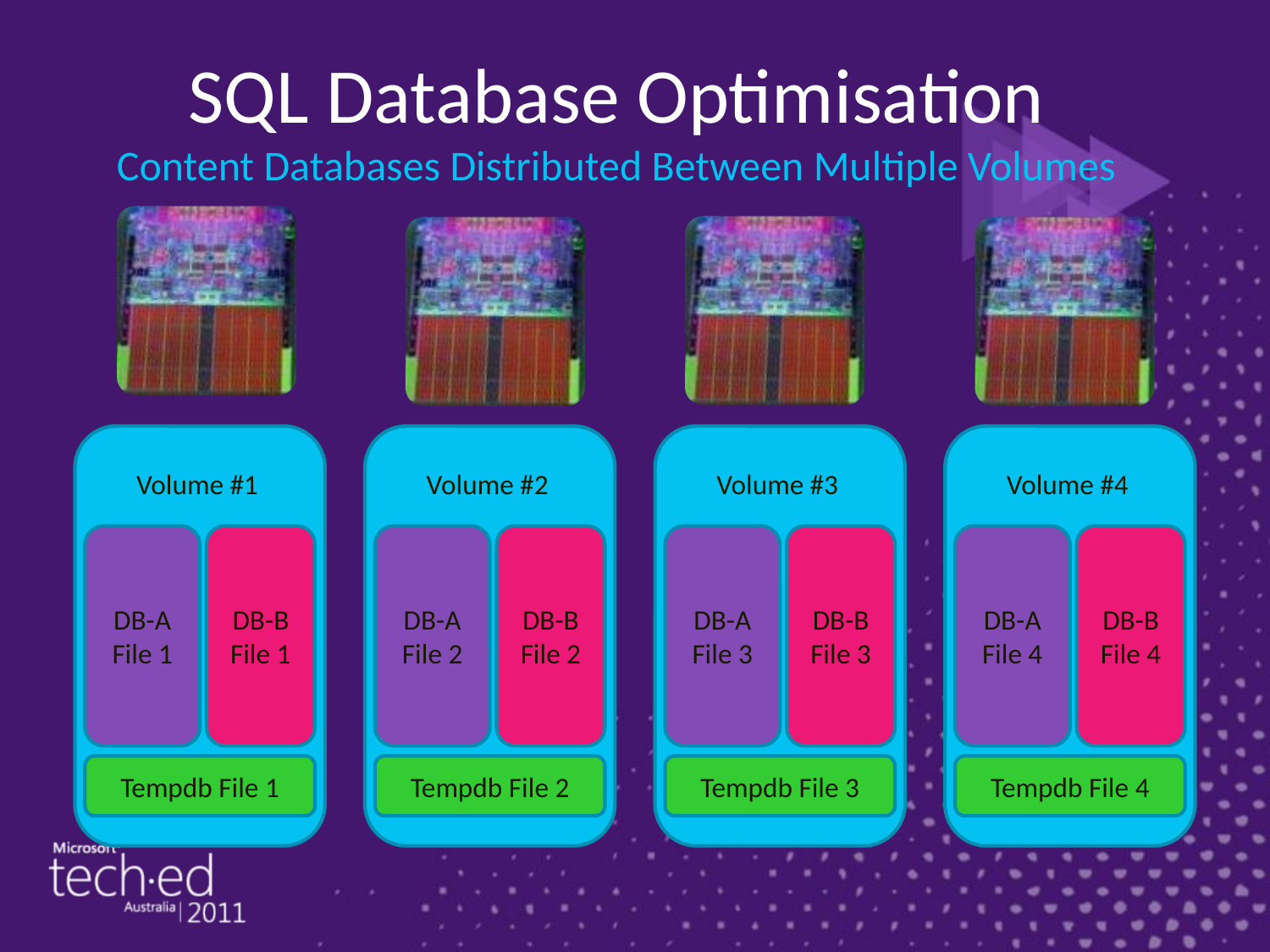

SQL Database Optimisation
Content Databases Distributed Between Multiple Volumes

Volume #1
Volume #2
Volume #3
Volume #4
DB-A
File 1
DB-B
File 1
DB-A
File 2
DB-B
File 2
DB-A
File 3
DB-B
File 3
DB-A
File 4
DB-B
File 4
Tempdb File 1
Tempdb File 2
Tempdb File 3
Tempdb File 4